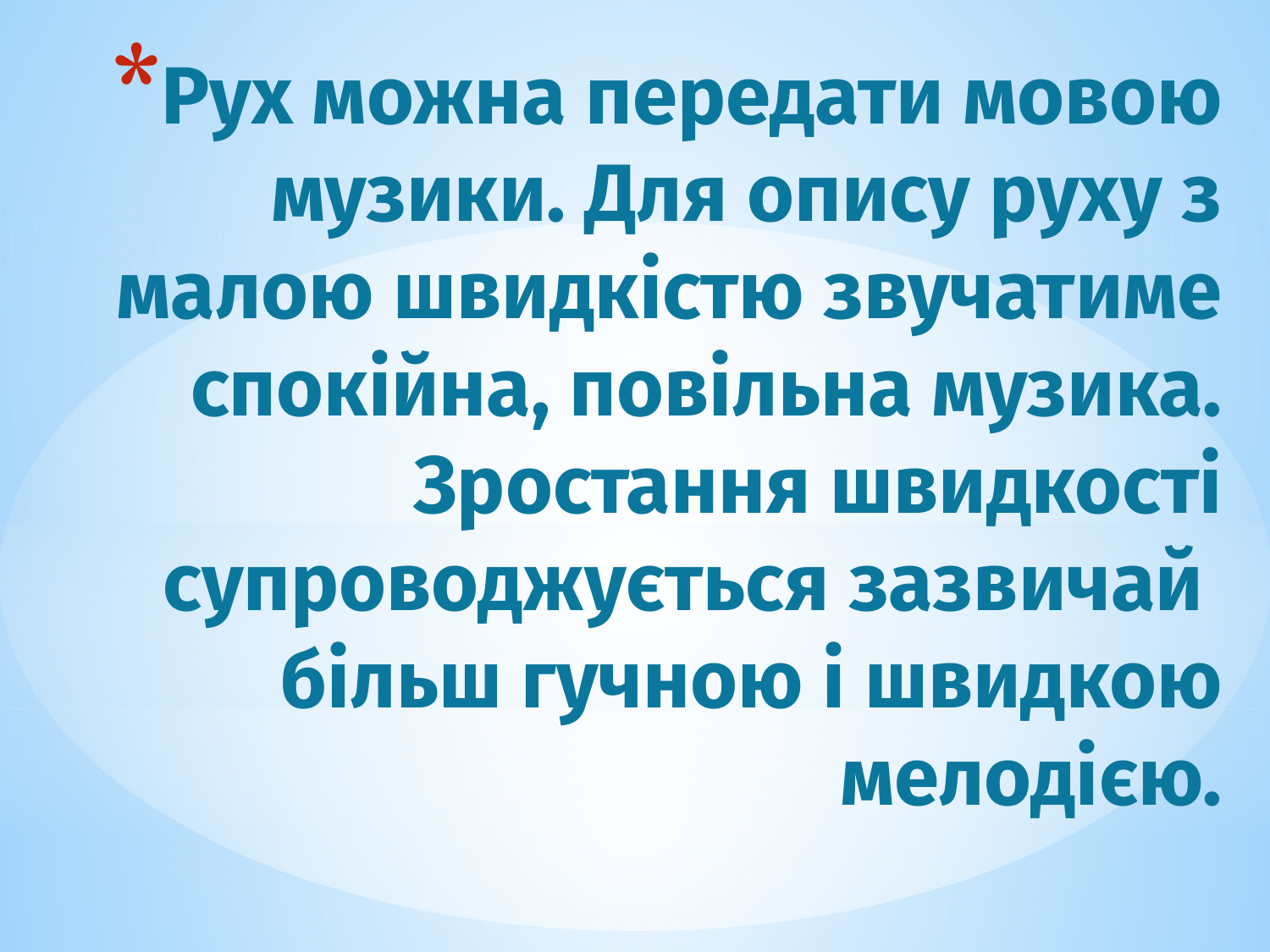

# Рух можна передати мовою музики. Для опису руху з малою швидкістю звучатиме спокійна, повільна музика. Зростання швидкості супроводжується зазвичай  більш гучною і швидкою мелодією.